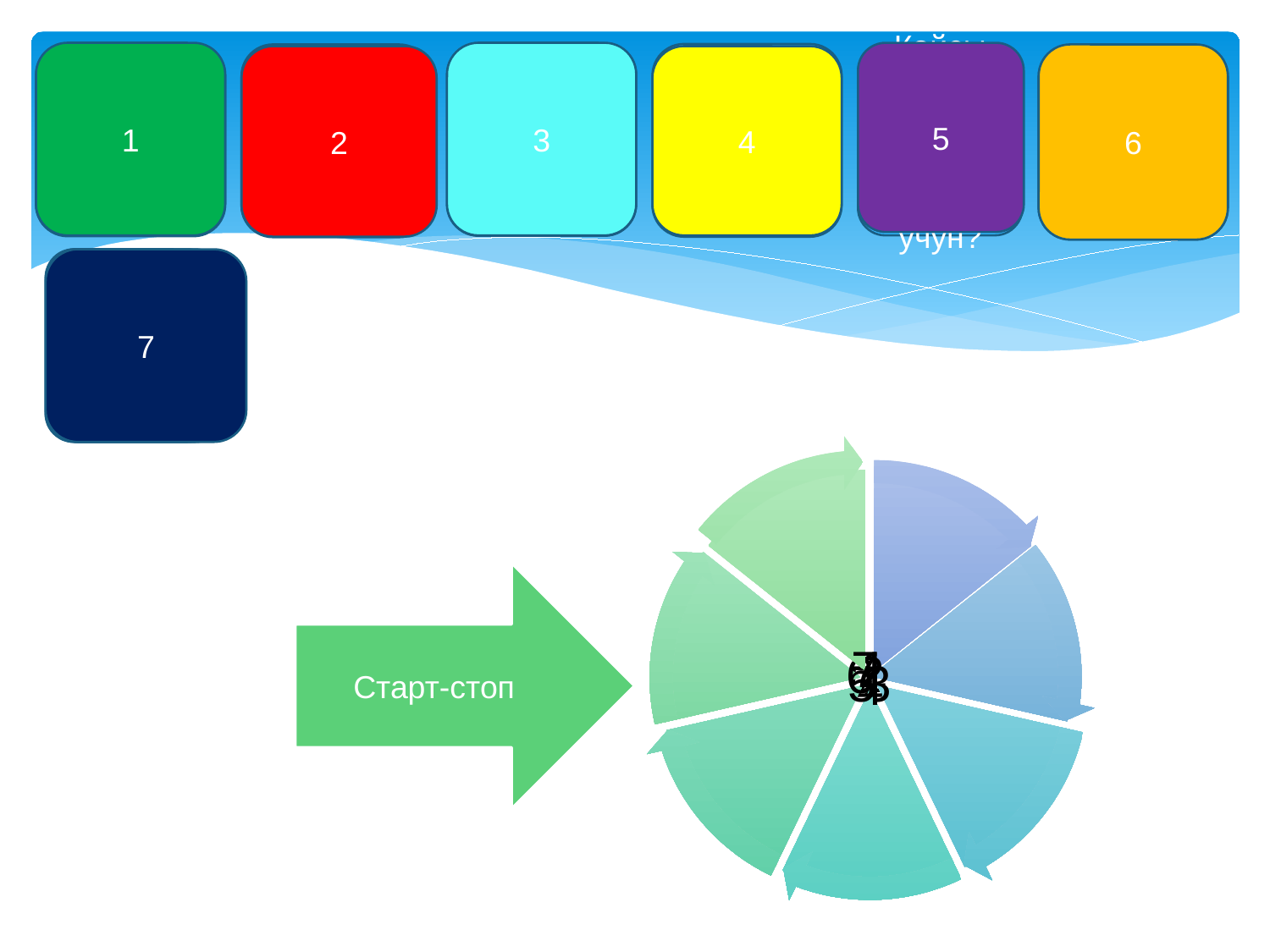

1
5
3
Эмне учун суйуктуу ?
Китептин автору ким ?
Негизги окуялар?
Негизги каармандарды ата?
6
Кайсы каарман жагат ?Эмне учун?
Терс каармандар?
2
4
Чыгарма эмне жонундо?
Чыгарма эмне жонундо?
7
1
2
3
4
5
6
7
Старт-стоп